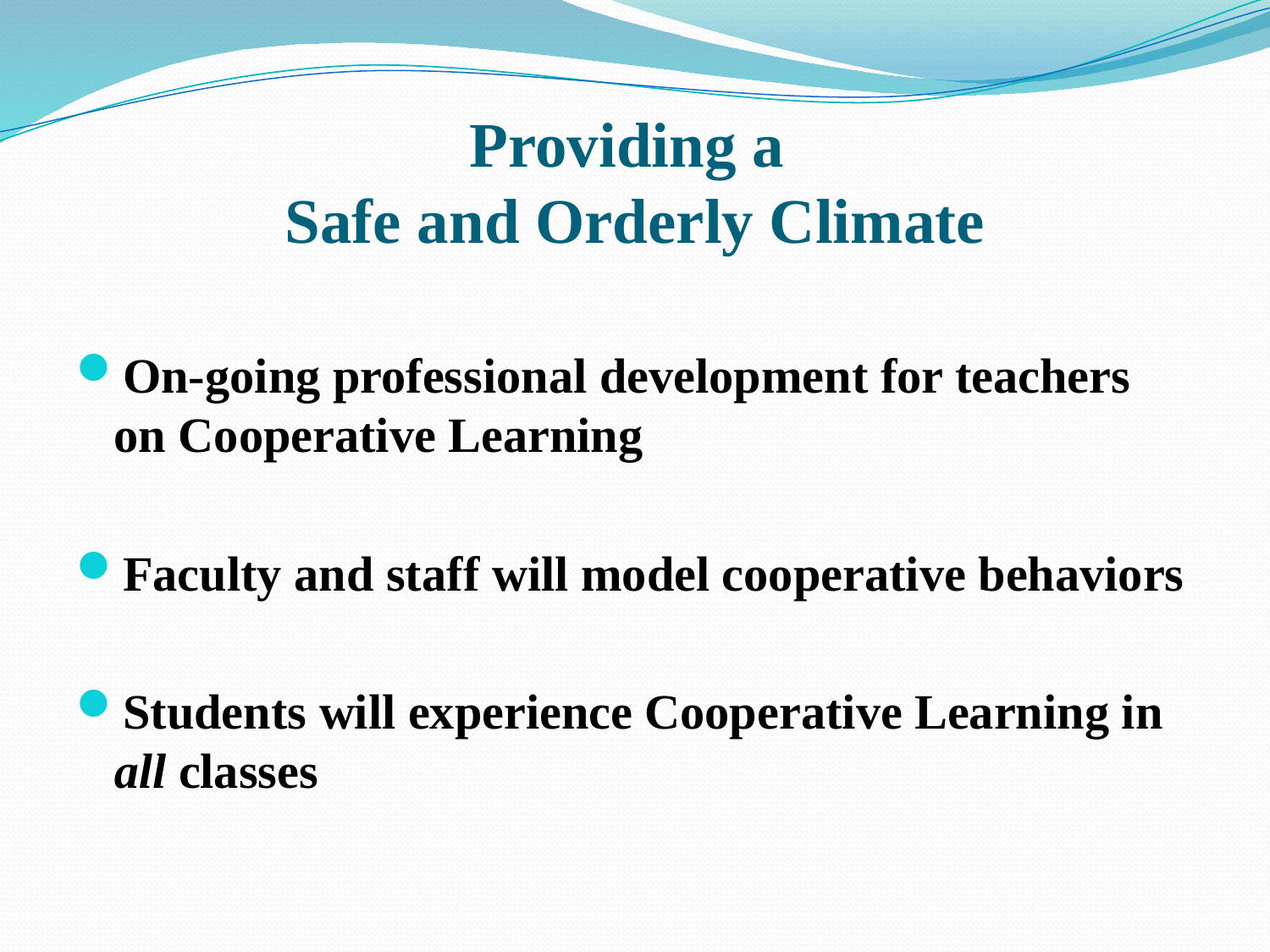

# Providing a Safe and Orderly Climate

On-going professional development for teachers on Cooperative Learning

Faculty and staff will model cooperative behaviors

Students will experience Cooperative Learning in all classes